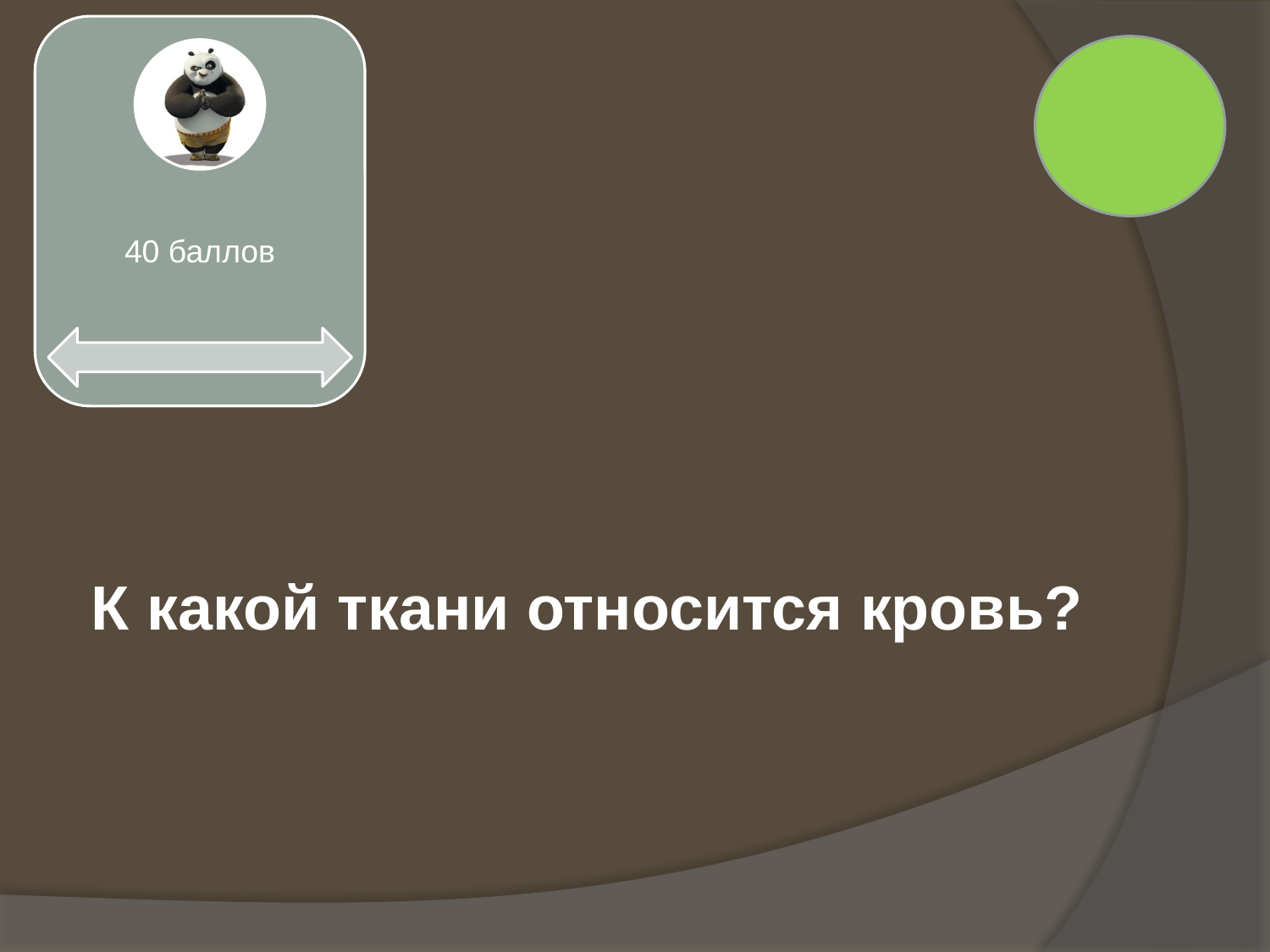

40 баллов

# К какой ткани относится кровь?